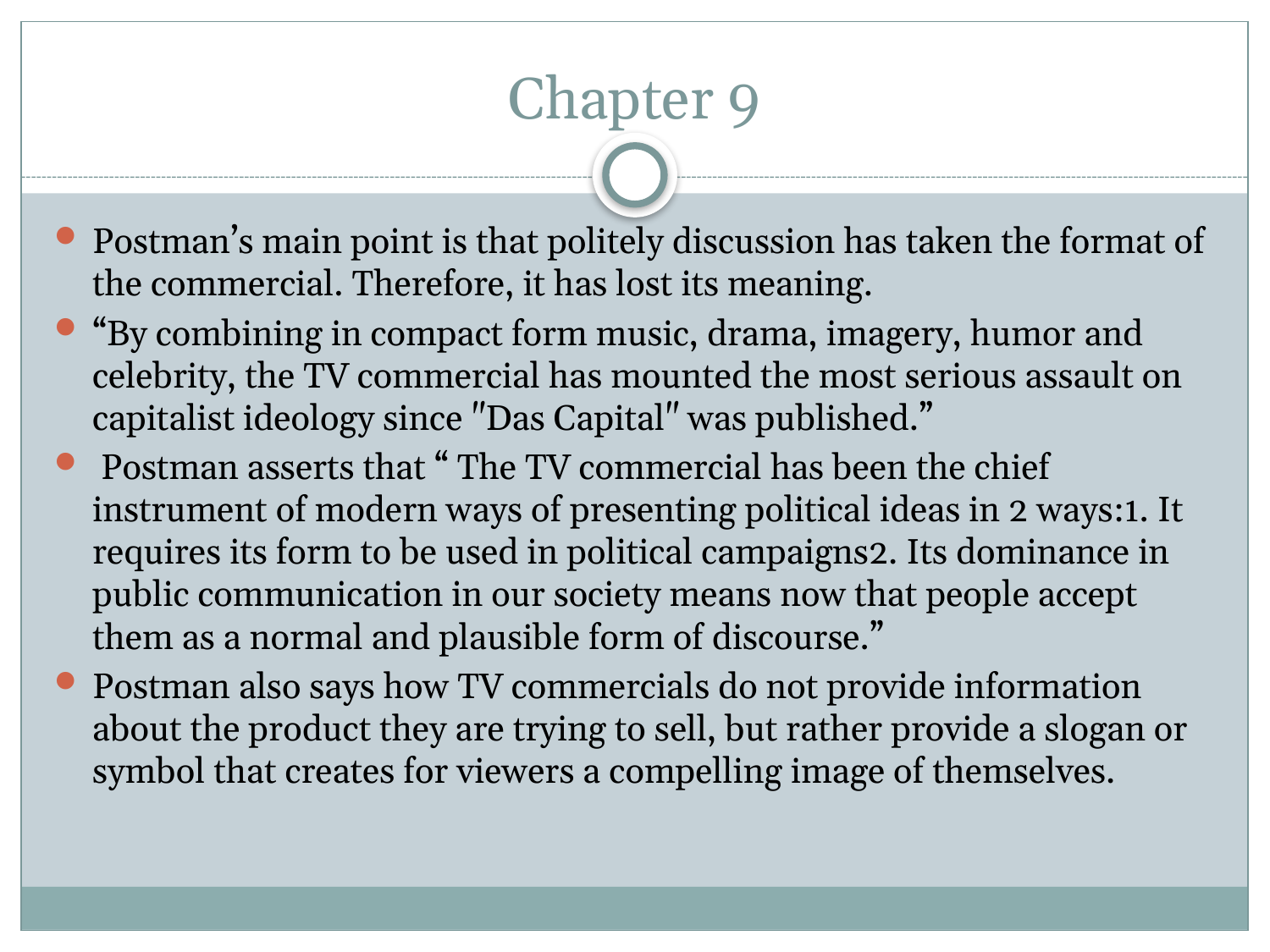

# Chapter 9
Postman’s main point is that politely discussion has taken the format of the commercial. Therefore, it has lost its meaning.
“By combining in compact form music, drama, imagery, humor and celebrity, the TV commercial has mounted the most serious assault on capitalist ideology since "Das Capital" was published.”
 Postman asserts that “ The TV commercial has been the chief instrument of modern ways of presenting political ideas in 2 ways: 1. It requires its form to be used in political campaigns 2. Its dominance in public communication in our society means now that people accept them as a normal and plausible form of discourse.”
Postman also says how TV commercials do not provide information about the product they are trying to sell, but rather provide a slogan or symbol that creates for viewers a compelling image of themselves.